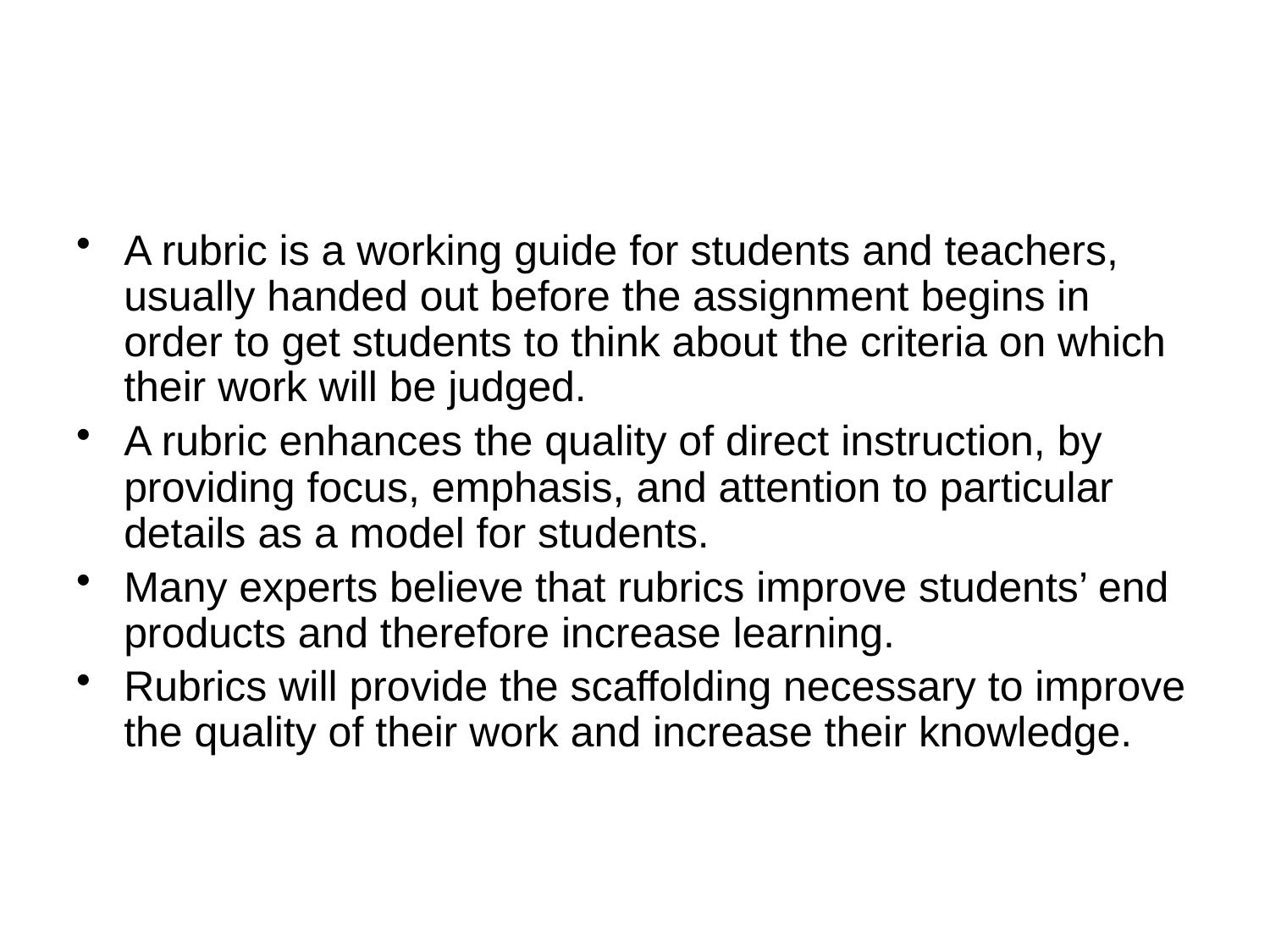

A rubric is a working guide for students and teachers, usually handed out before the assignment begins in order to get students to think about the criteria on which their work will be judged.
A rubric enhances the quality of direct instruction, by providing focus, emphasis, and attention to particular details as a model for students.
Many experts believe that rubrics improve students’ end products and therefore increase learning.
Rubrics will provide the scaffolding necessary to improve the quality of their work and increase their knowledge.